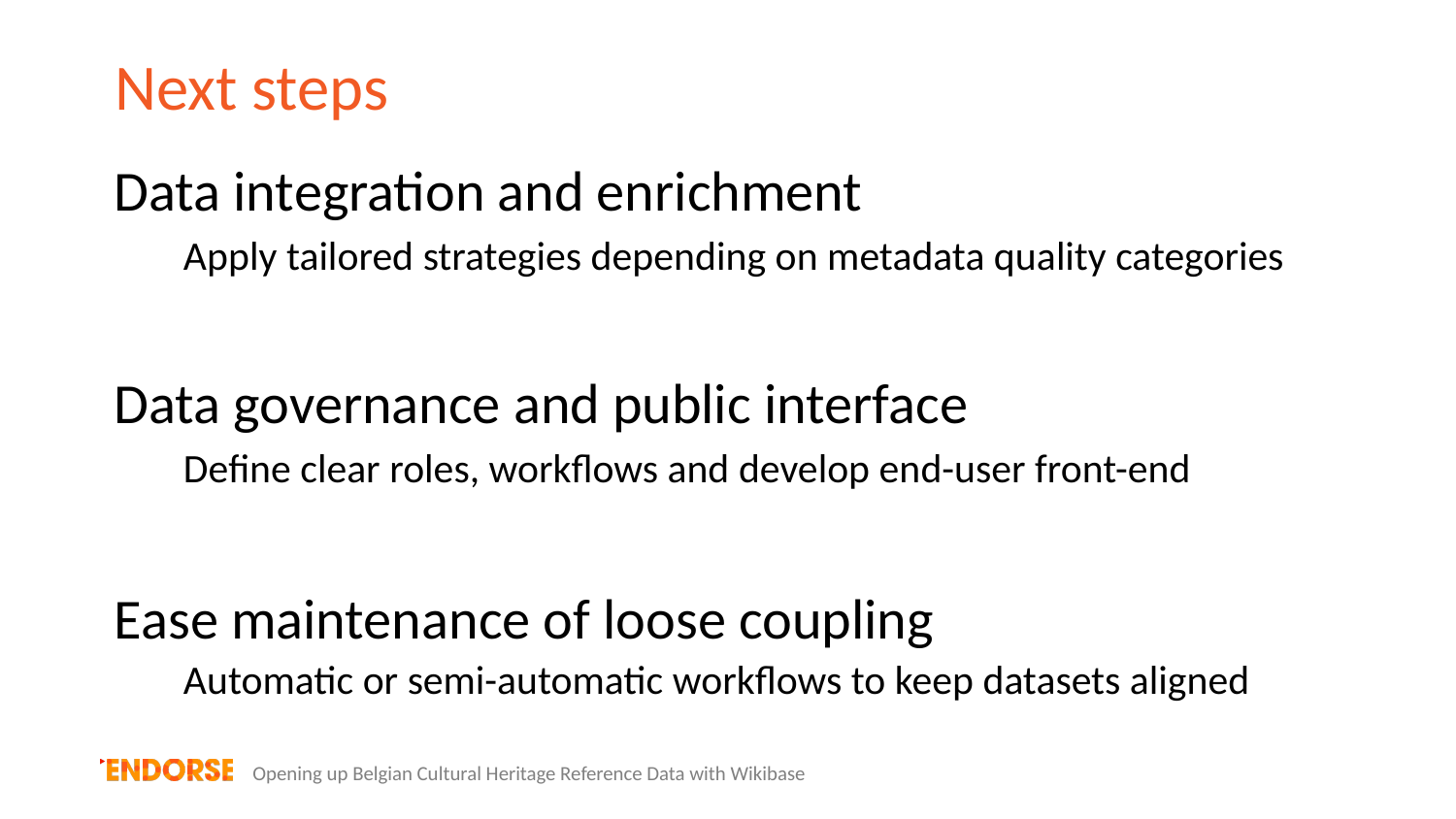

# Next steps
Data integration and enrichment
Apply tailored strategies depending on metadata quality categories
Data governance and public interface
Define clear roles, workflows and develop end-user front-end
Ease maintenance of loose coupling
Automatic or semi-automatic workflows to keep datasets aligned
Opening up Belgian Cultural Heritage Reference Data with Wikibase